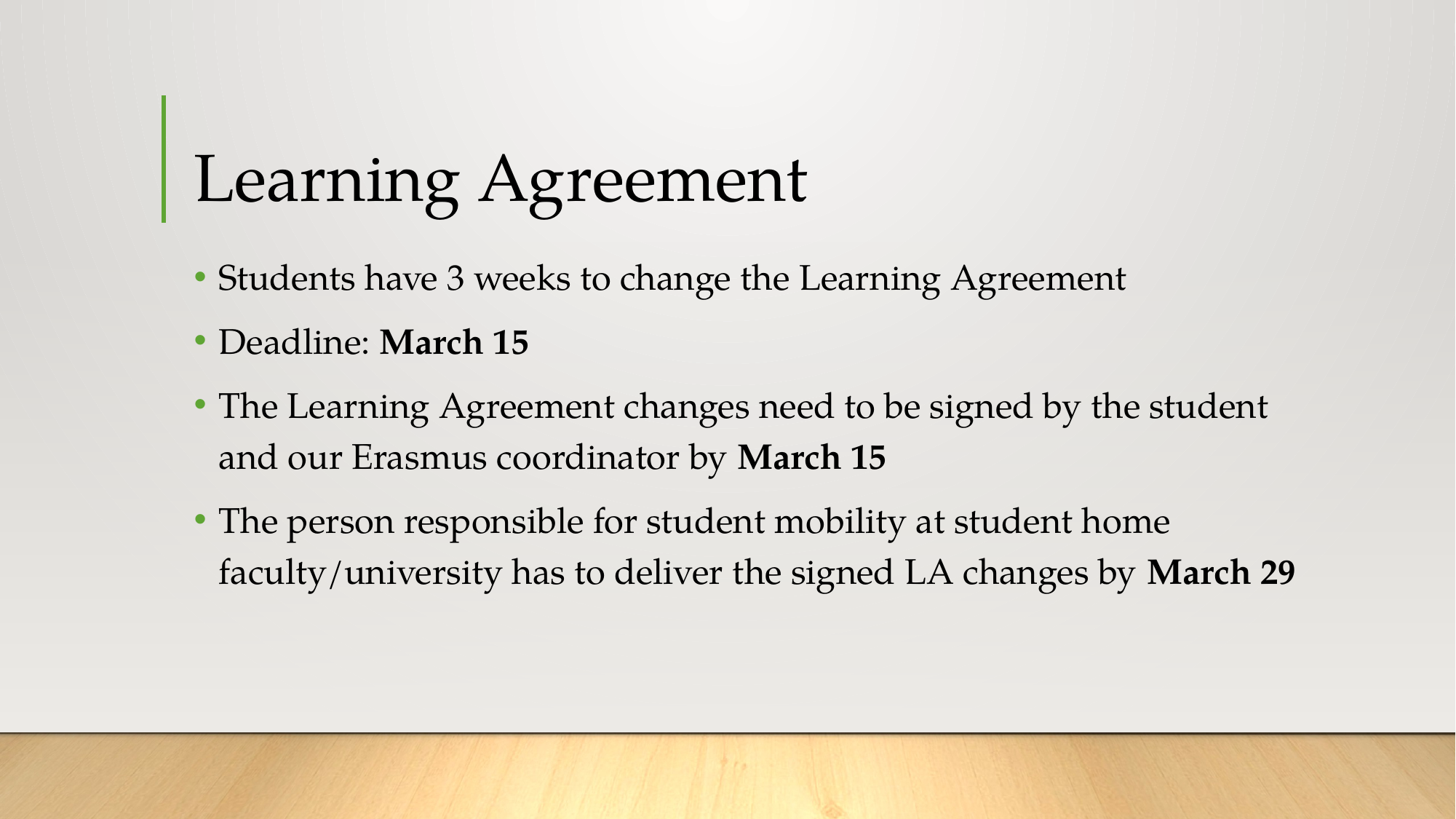

# Learning Agreement
Students have 3 weeks to change the Learning Agreement
Deadline: March 15
The Learning Agreement changes need to be signed by the student and our Erasmus coordinator by March 15
The person responsible for student mobility at student home faculty/university has to deliver the signed LA changes by March 29